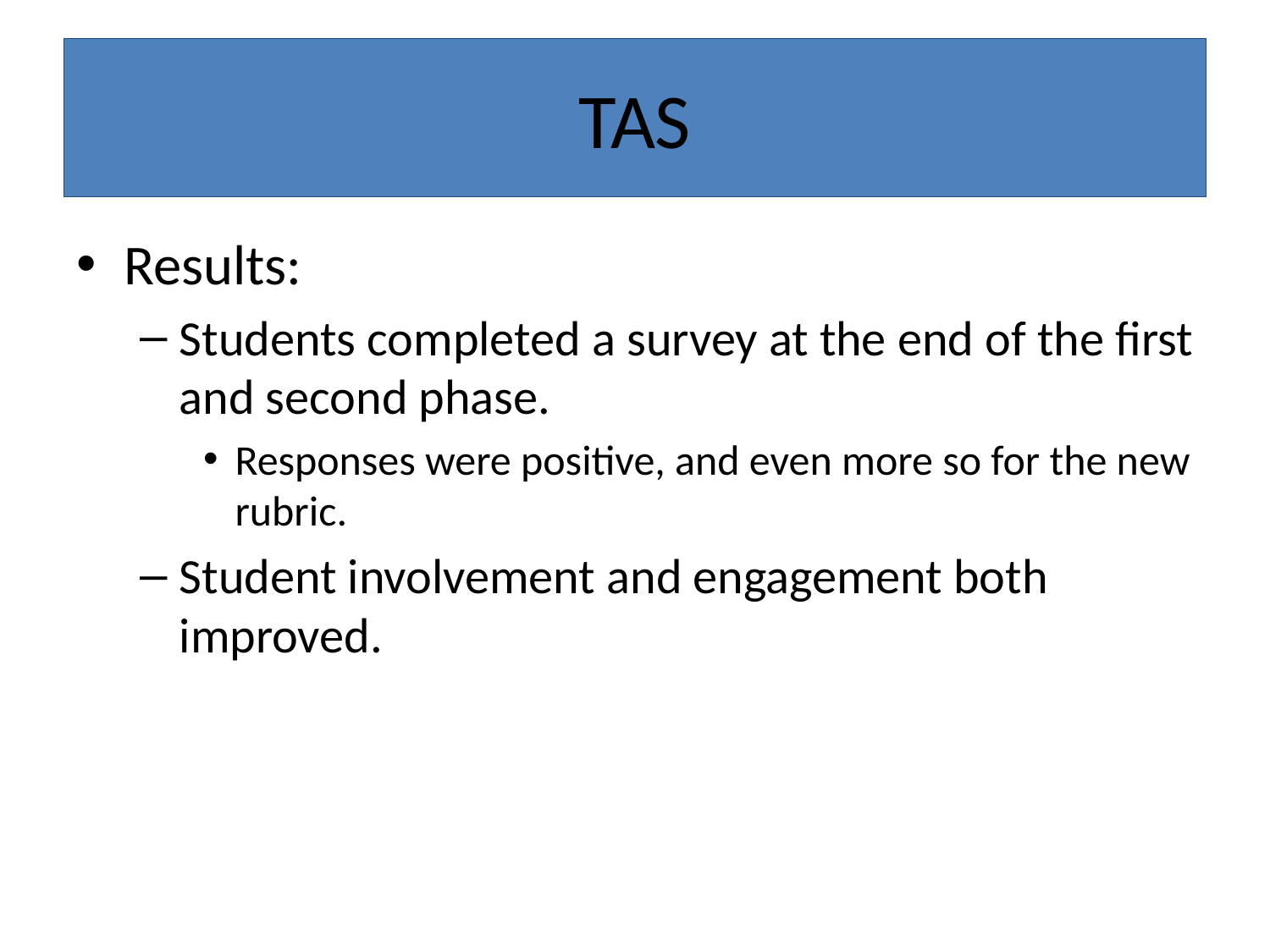

# TAS
Results:
Students completed a survey at the end of the first and second phase.
Responses were positive, and even more so for the new rubric.
Student involvement and engagement both improved.